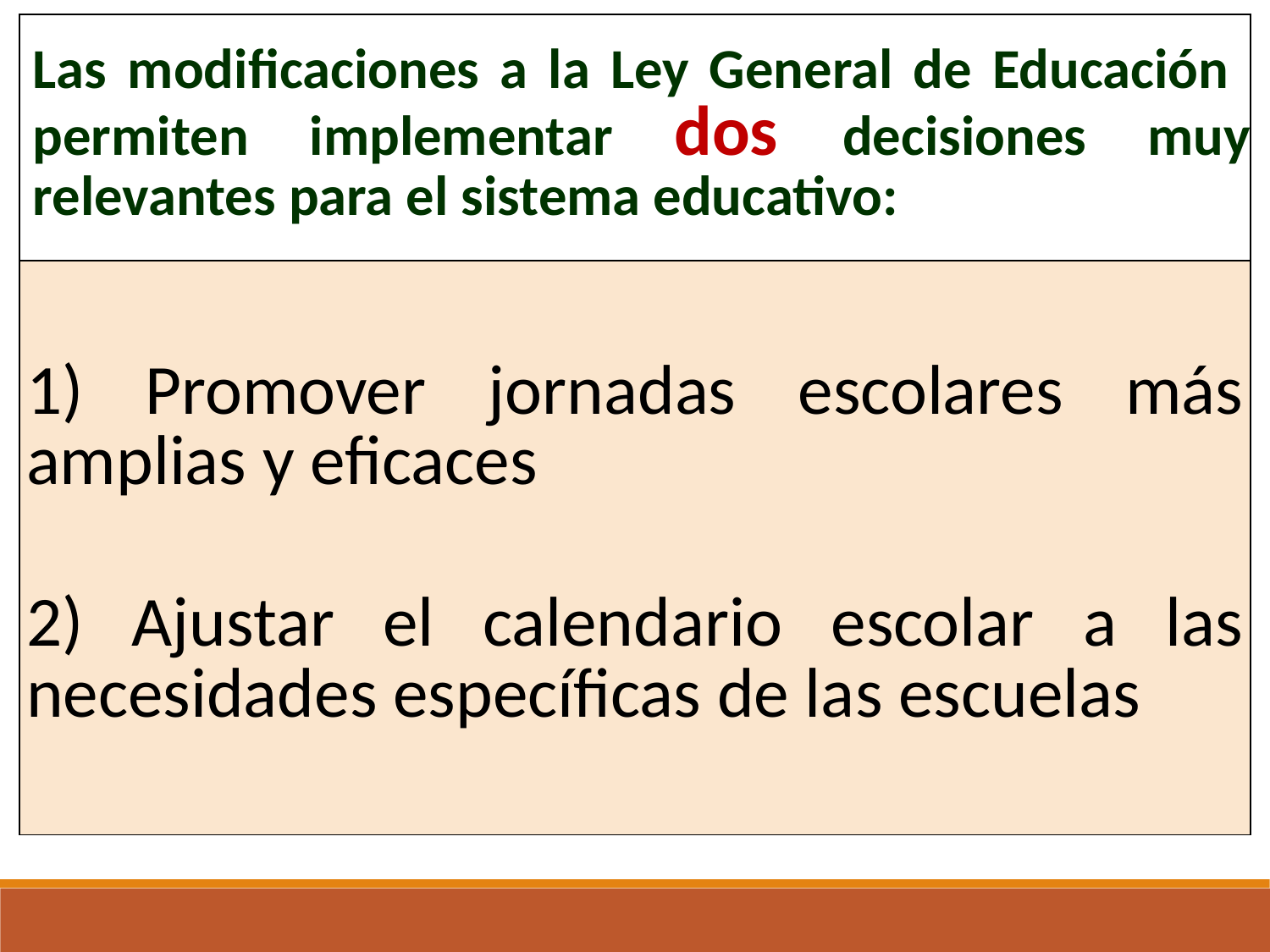

| Las modificaciones a la Ley General de Educación permiten implementar dos decisiones muy relevantes para el sistema educativo: |
| --- |
| 1) Promover jornadas escolares más amplias y eficaces 2) Ajustar el calendario escolar a las necesidades específicas de las escuelas |